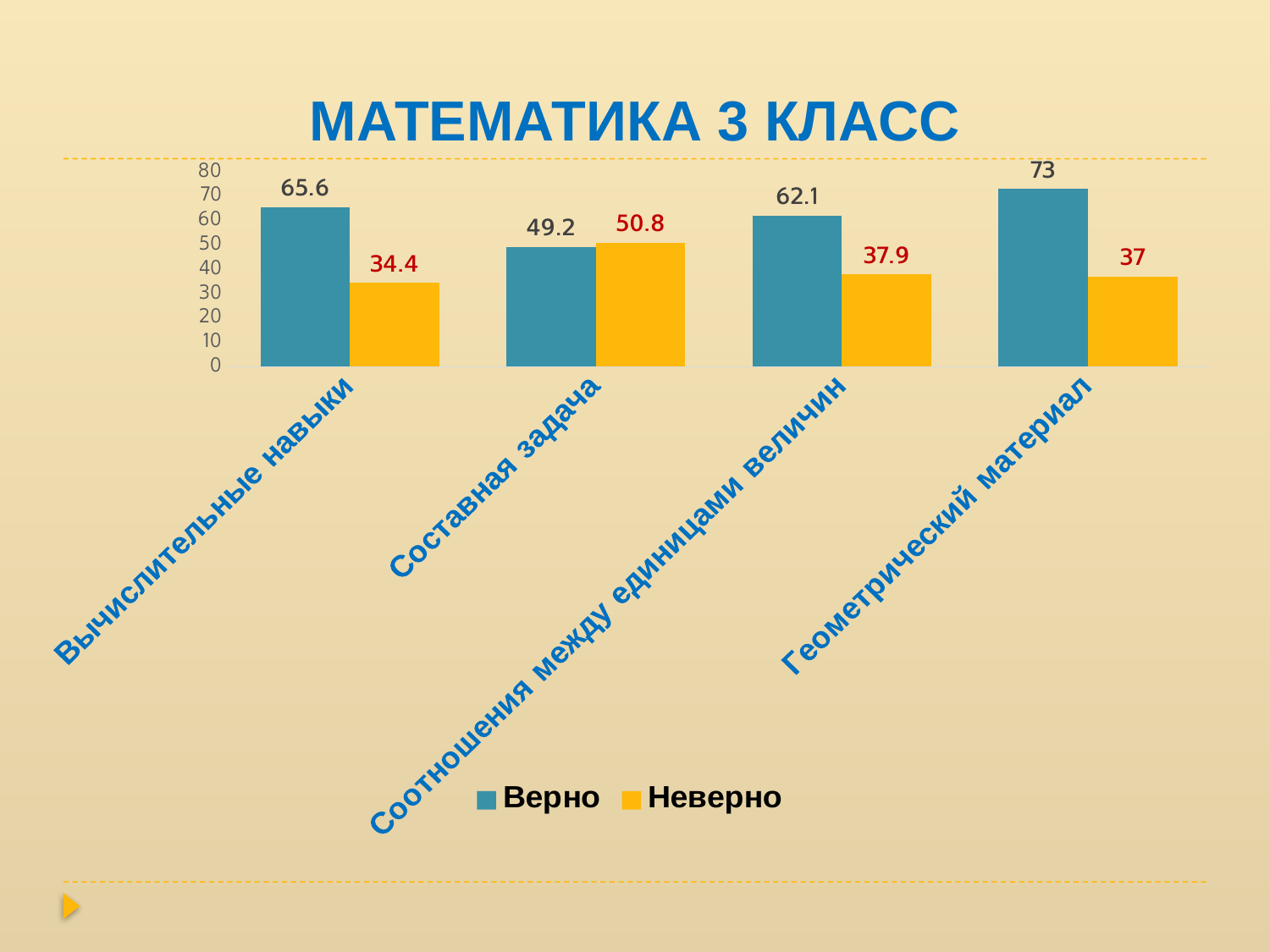

# МАТЕМАТИКА 3 КЛАСС

### Chart

| Category | Верно | Неверно |
|---|---|---|
| Вычислительные навыки | 65.6 | 34.4 |
| Составная задача | 49.2 | 50.8 |
| Соотношения между единицами величин | 62.1 | 37.9 |
| Геометрический материал | 73.0 | 37.0 |